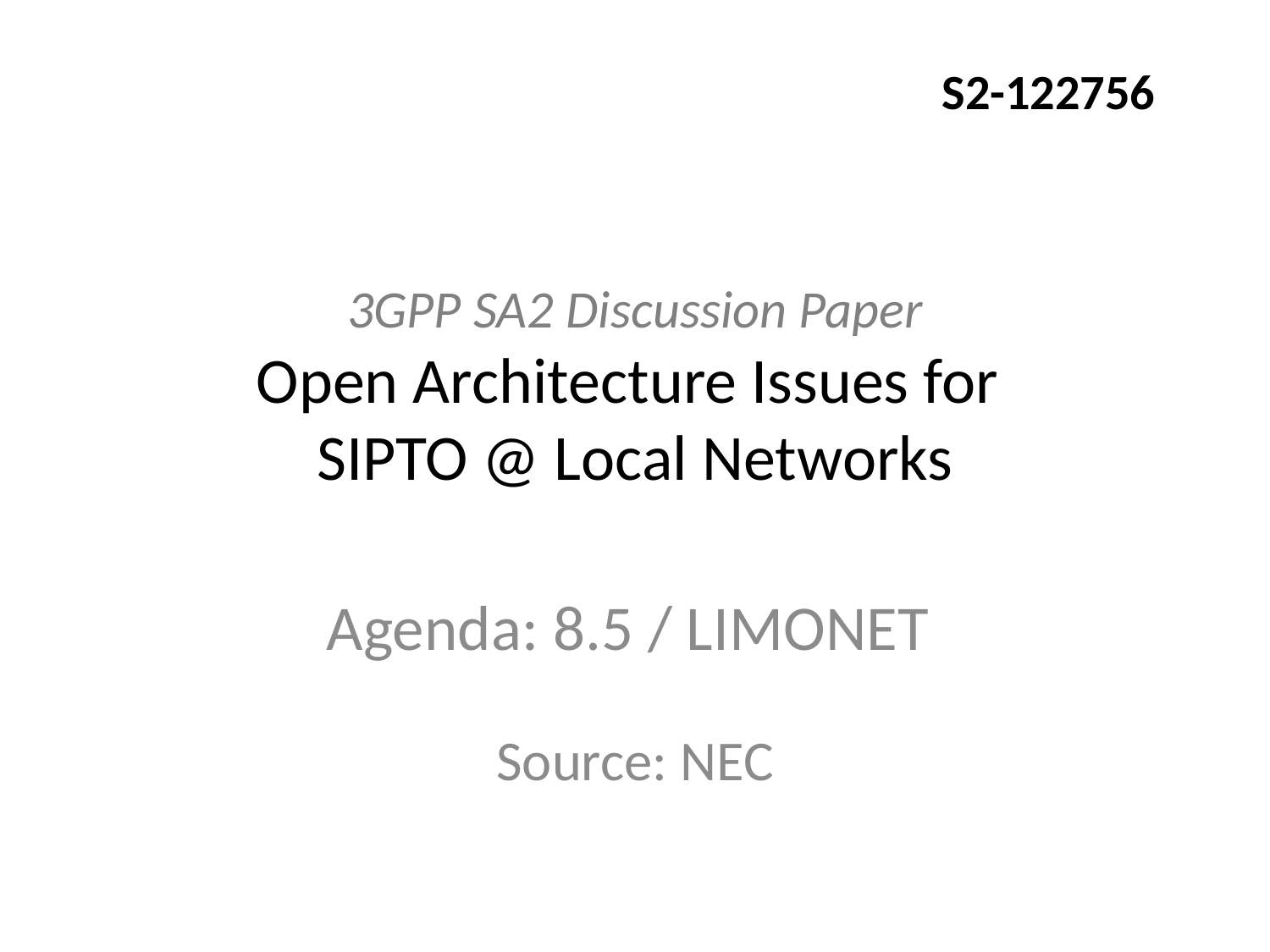

S2-122756
# 3GPP SA2 Discussion Paper Open Architecture Issues for SIPTO @ Local Networks
Agenda: 8.5 / LIMONET

Source: NEC